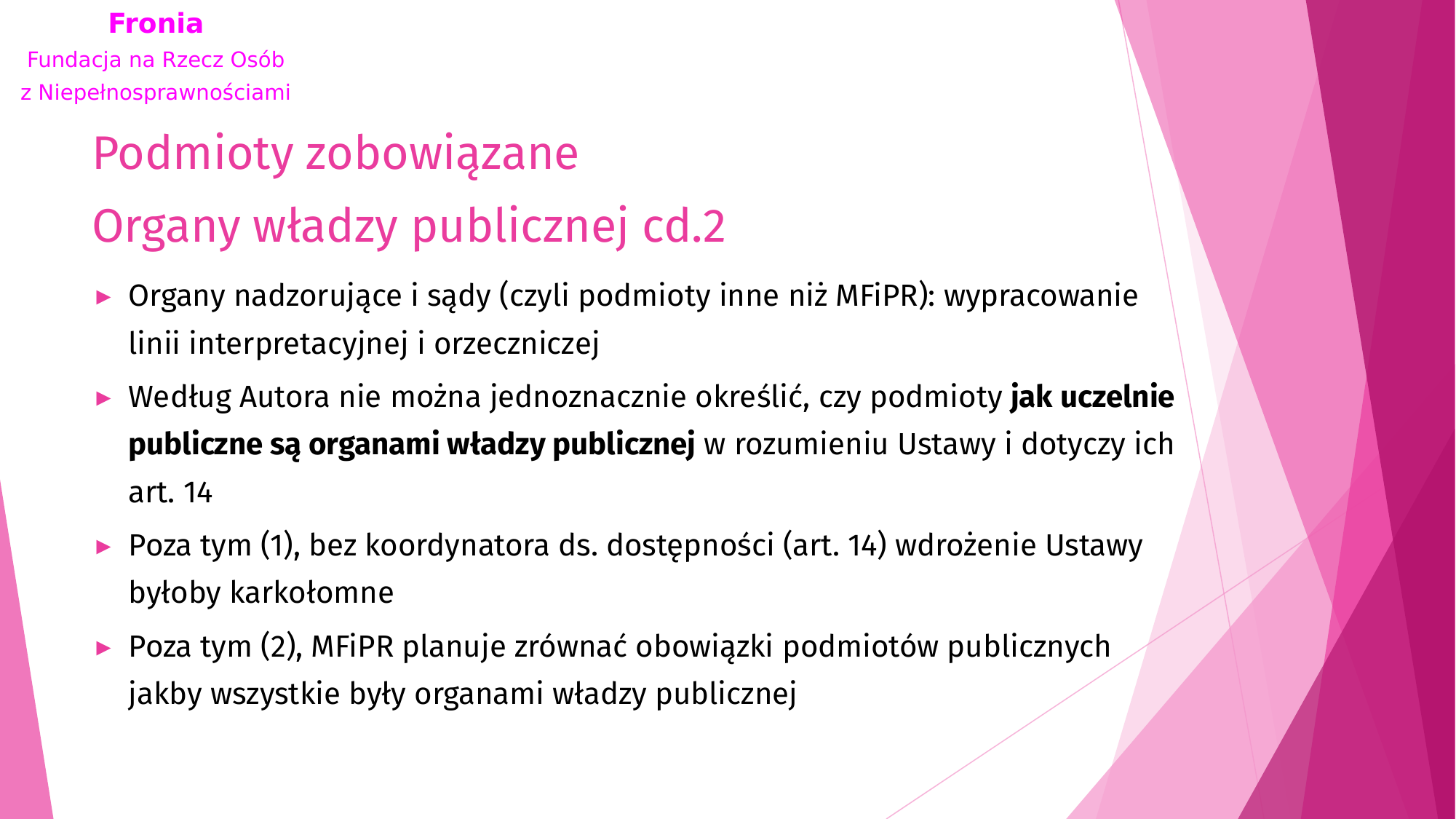

# Podmioty zobowiązane Organy władzy publicznej cd.2
Organy nadzorujące i sądy (czyli podmioty inne niż MFiPR): wypracowanie linii interpretacyjnej i orzeczniczej
Według Autora nie można jednoznacznie określić, czy podmioty jak uczelnie publiczne są organami władzy publicznej w rozumieniu Ustawy i dotyczy ich art. 14
Poza tym (1), bez koordynatora ds. dostępności (art. 14) wdrożenie Ustawy byłoby karkołomne
Poza tym (2), MFiPR planuje zrównać obowiązki podmiotów publicznych jakby wszystkie były organami władzy publicznej